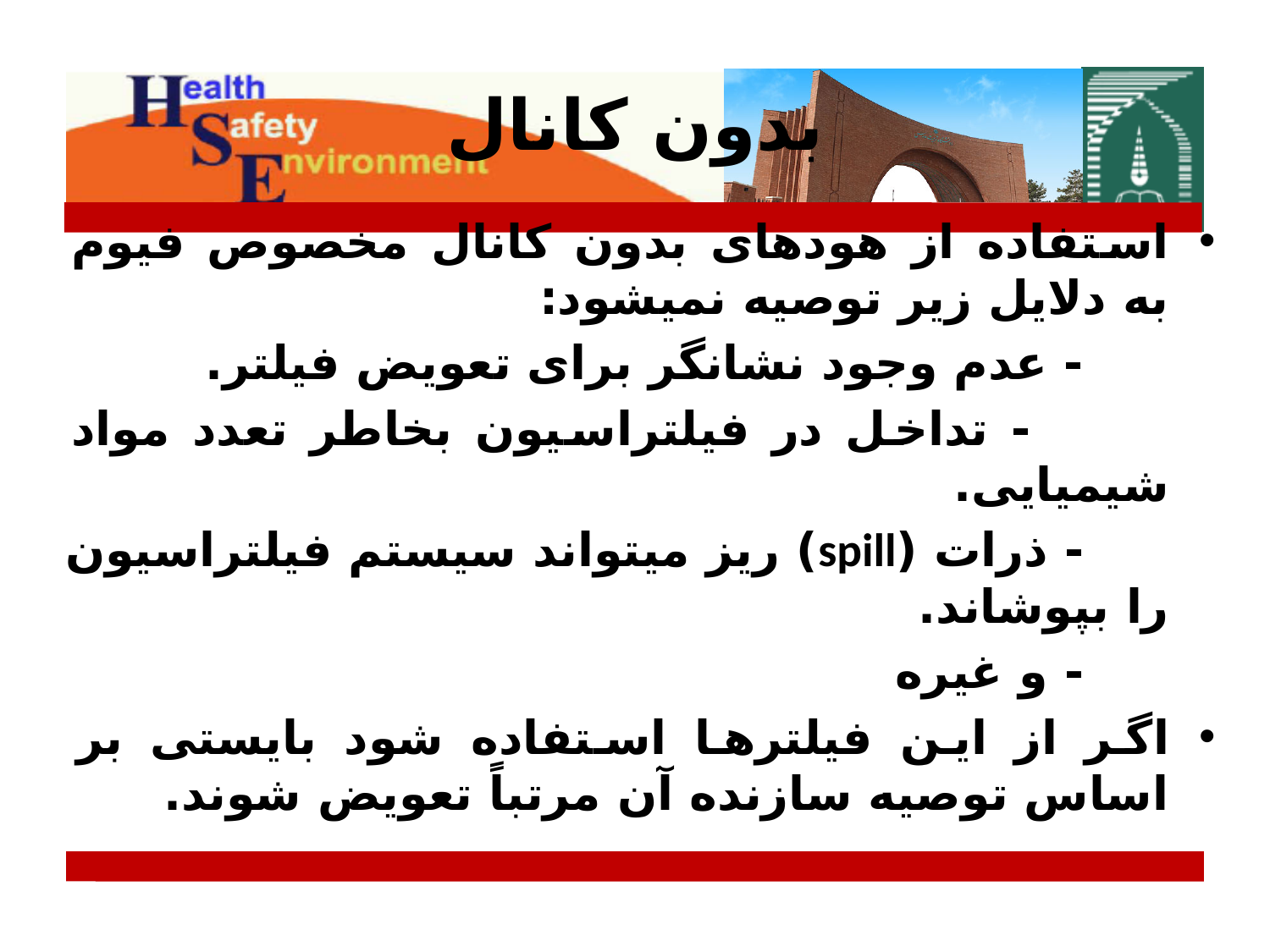

# بدون کانال
استفاده از هودهای بدون کانال مخصوص فیوم به دلایل زیر توصیه نمیشود:
        - عدم وجود نشانگر برای تعویض فیلتر.
        - تداخل در فیلتراسیون بخاطر تعدد مواد شیمیایی.
        - ذرات (spill) ریز میتواند سیستم فیلتراسیون را بپوشاند.
        - و غیره
اگر از این فیلترها استفاده شود بایستی بر اساس توصیه سازنده آن مرتباً تعویض شوند.